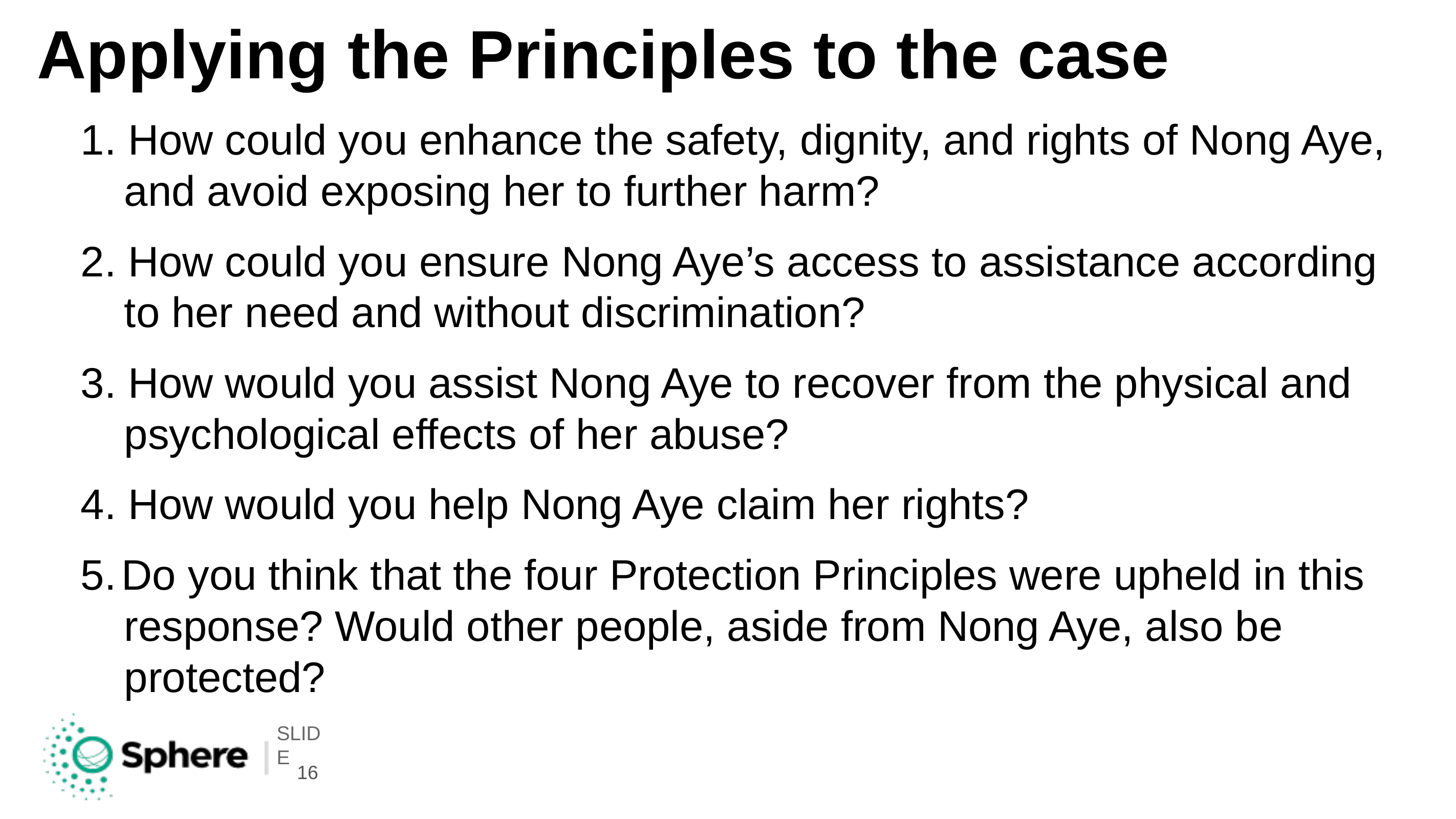

# Applying the Principles to the case
1. How could you enhance the safety, dignity, and rights of Nong Aye, and avoid exposing her to further harm?
2. How could you ensure Nong Aye’s access to assistance according to her need and without discrimination?
3. How would you assist Nong Aye to recover from the physical and psychological effects of her abuse?
4. How would you help Nong Aye claim her rights?
5. Do you think that the four Protection Principles were upheld in this response? Would other people, aside from Nong Aye, also be protected?

16